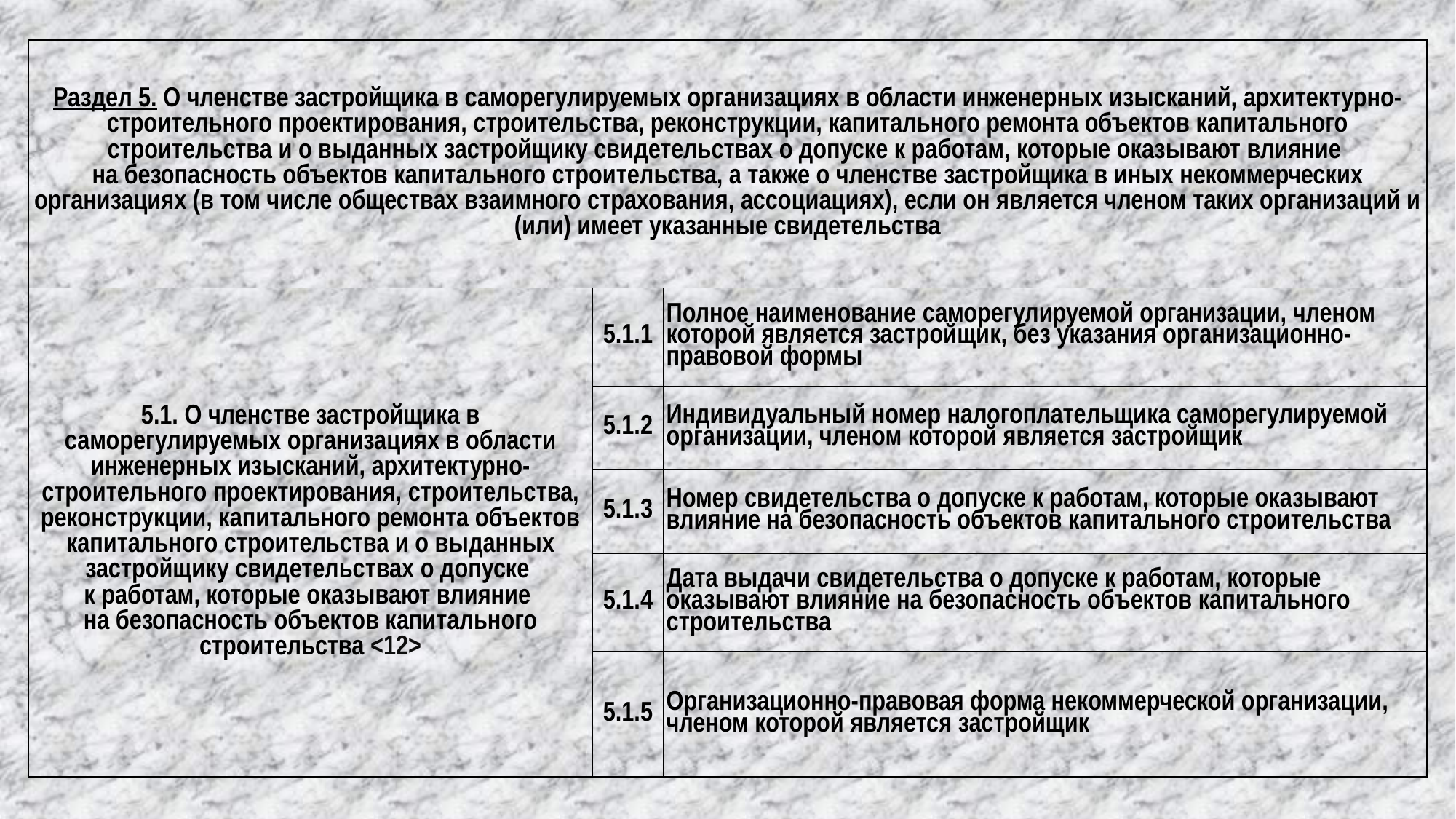

| Раздел 5. О членстве застройщика в саморегулируемых организациях в области инженерных изысканий, архитектурно-строительного проектирования, строительства, реконструкции, капитального ремонта объектов капитального строительства и о выданных застройщику свидетельствах о допуске к работам, которые оказывают влияние на безопасность объектов капитального строительства, а также о членстве застройщика в иных некоммерческих организациях (в том числе обществах взаимного страхования, ассоциациях), если он является членом таких организаций и (или) имеет указанные свидетельства |  |  |
| --- | --- | --- |
| 5.1. О членстве застройщика в саморегулируемых организациях в области инженерных изысканий, архитектурно-строительного проектирования, строительства, реконструкции, капитального ремонта объектов капитального строительства и о выданных застройщику свидетельствах о допуске к работам, которые оказывают влияние на безопасность объектов капитального строительства <12> | 5.1.1 | Полное наименование саморегулируемой организации, членом которой является застройщик, без указания организационно-правовой формы |
|  | 5.1.2 | Индивидуальный номер налогоплательщика саморегулируемой организации, членом которой является застройщик |
|  | 5.1.3 | Номер свидетельства о допуске к работам, которые оказывают влияние на безопасность объектов капитального строительства |
|  | 5.1.4 | Дата выдачи свидетельства о допуске к работам, которые оказывают влияние на безопасность объектов капитального строительства |
|  | 5.1.5 | Организационно-правовая форма некоммерческой организации, членом которой является застройщик |